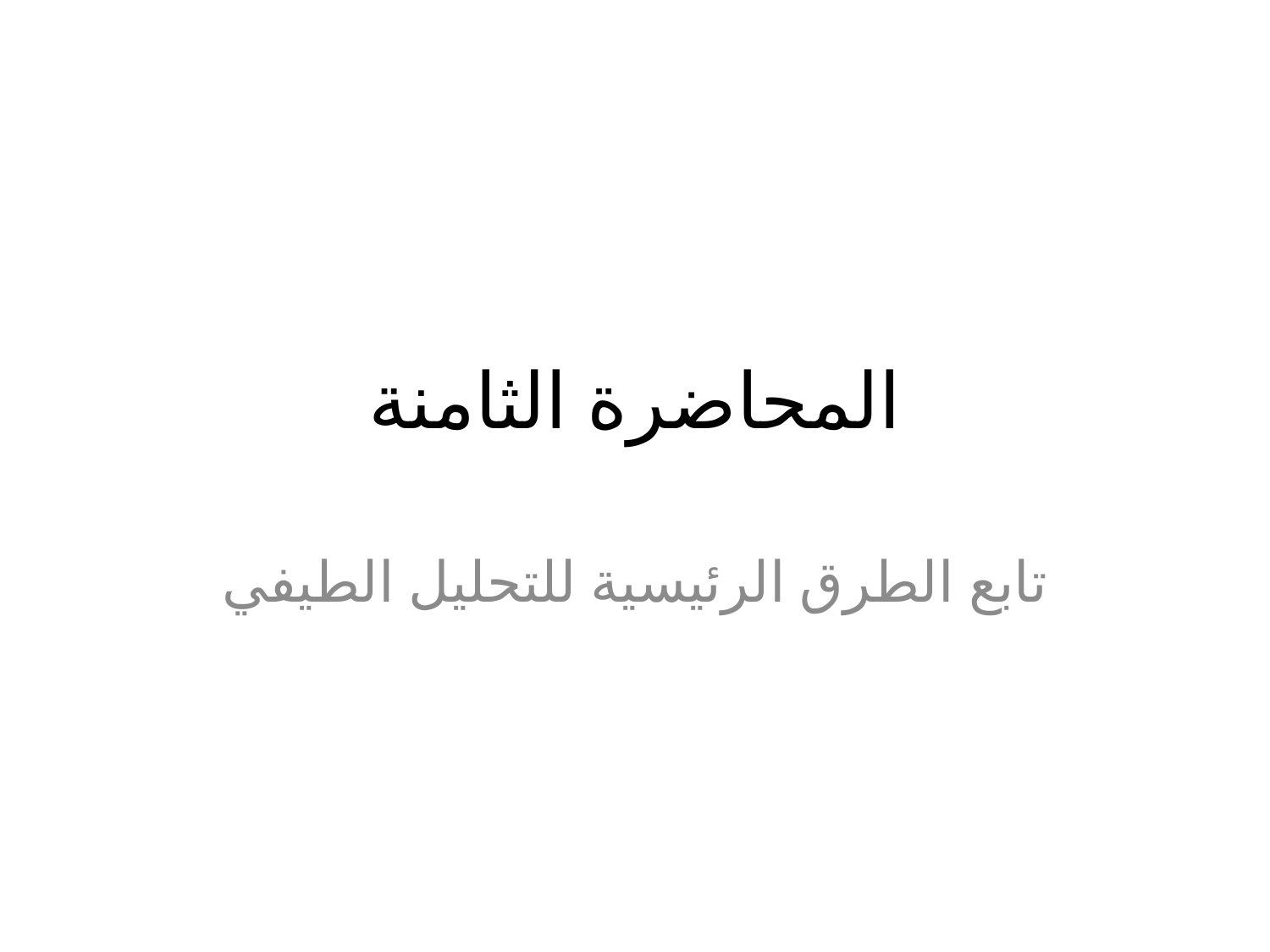

# المحاضرة الثامنة
تابع الطرق الرئيسية للتحليل الطيفي